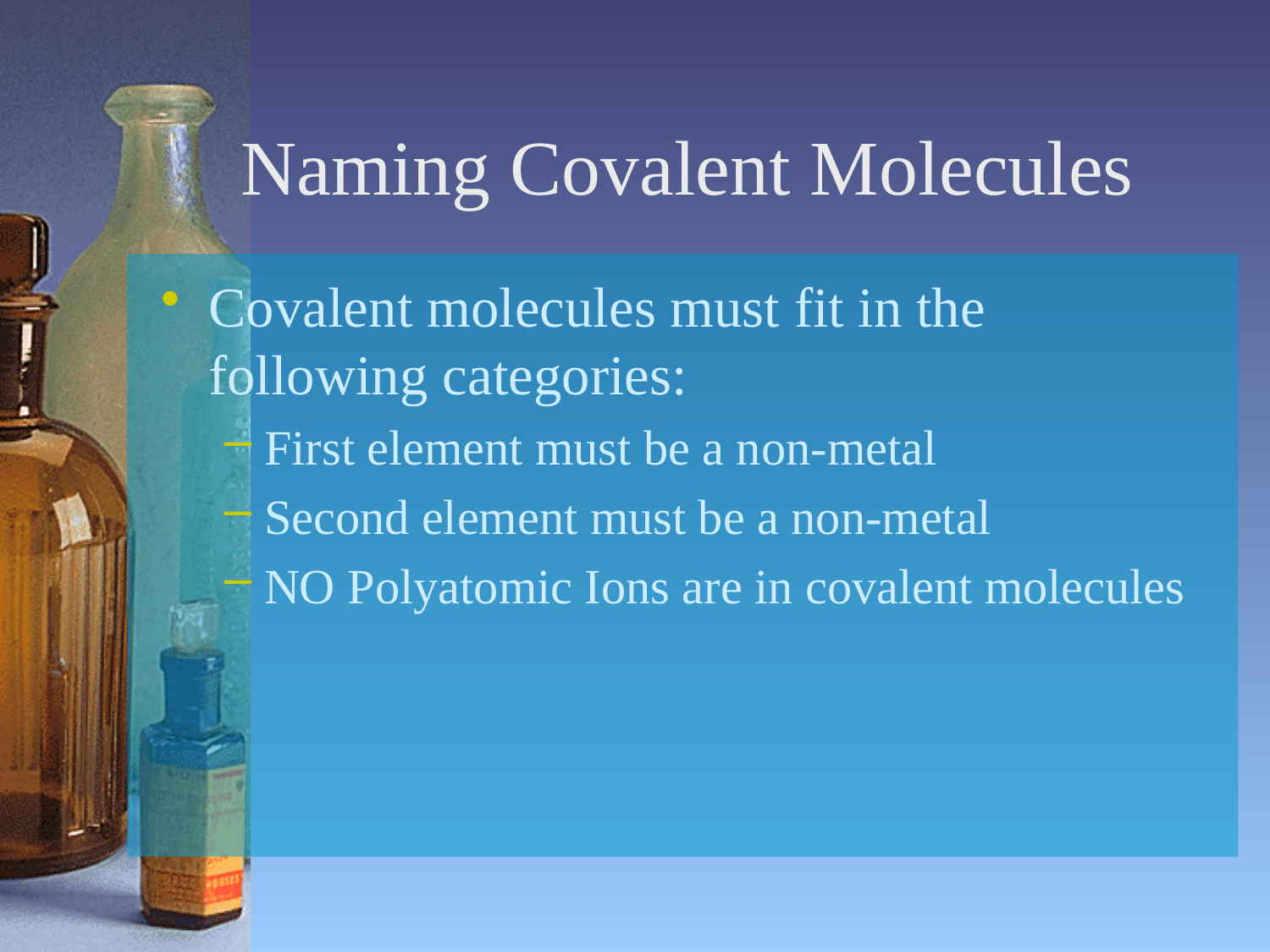

# Naming Covalent Molecules
Covalent molecules must fit in the following categories:
First element must be a non-metal
Second element must be a non-metal
NO Polyatomic Ions are in covalent molecules